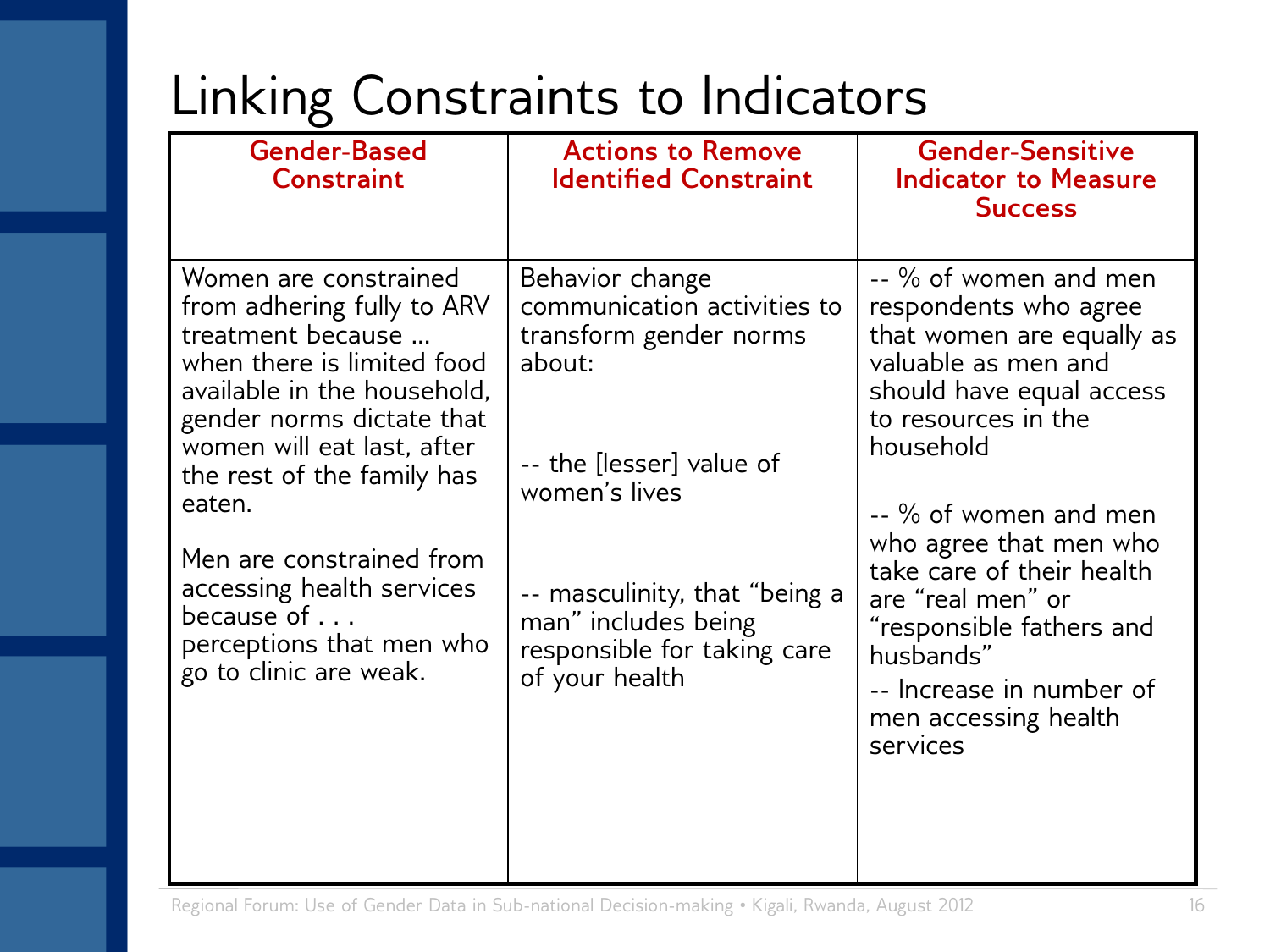

# Linking Constraints to Indicators
| Gender-Based Constraint | Actions to Remove Identified Constraint | Gender-Sensitive Indicator to Measure Success |
| --- | --- | --- |
| Women are constrained from adhering fully to ARV treatment because ... when there is limited food available in the household, gender norms dictate that women will eat last, after the rest of the family has eaten. Men are constrained from accessing health services because of . . . perceptions that men who go to clinic are weak. | Behavior change communication activities to transform gender norms about: -- the [lesser] value of women’s lives -- masculinity, that “being a man” includes being responsible for taking care of your health | -- % of women and men respondents who agree that women are equally as valuable as men and should have equal access to resources in the household -- % of women and men who agree that men who take care of their health are “real men” or “responsible fathers and husbands” -- Increase in number of men accessing health services |